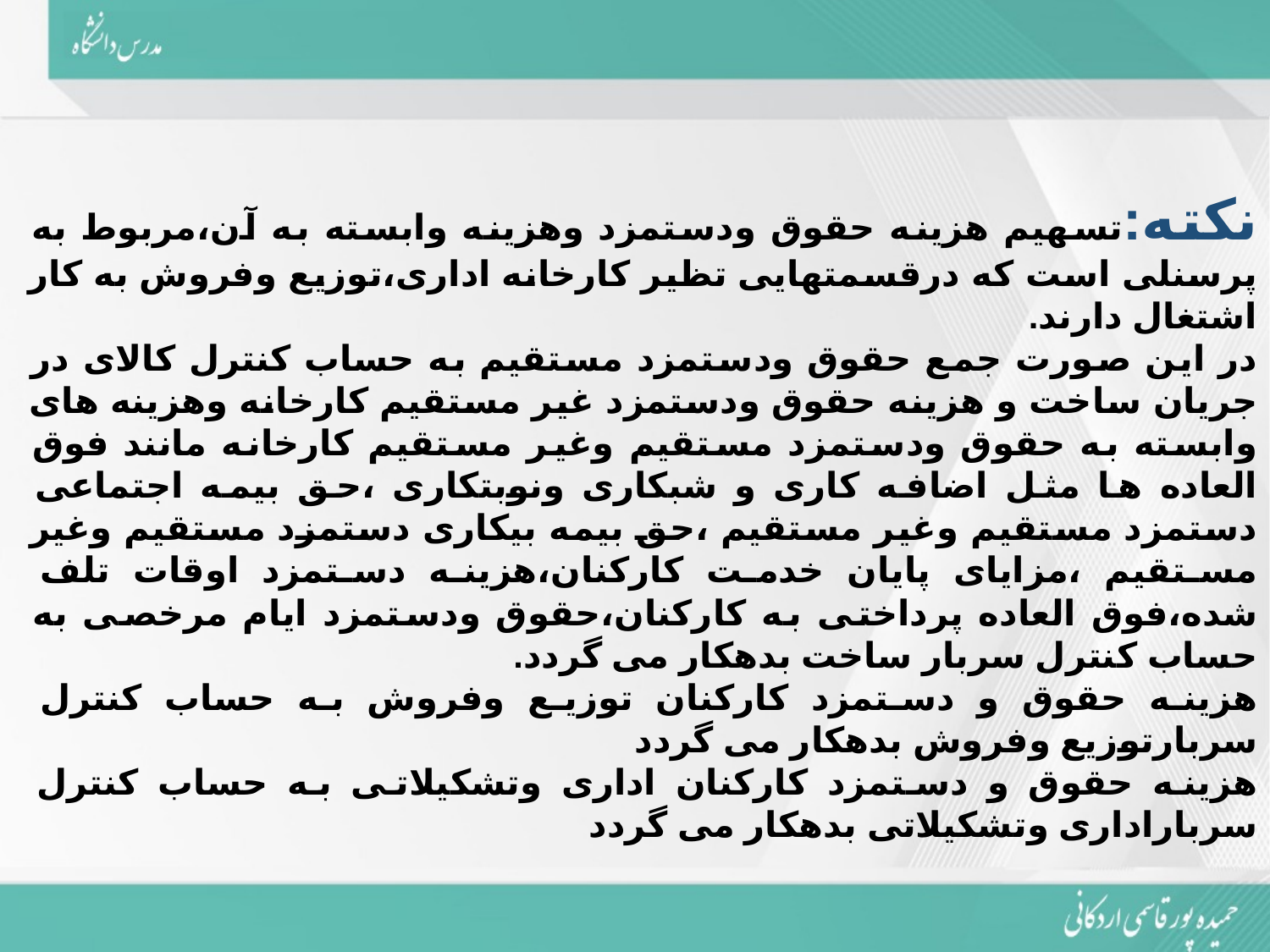

نکته:تسهیم هزینه حقوق ودستمزد وهزینه وابسته به آن،مربوط به پرسنلی است که درقسمتهایی تظیر کارخانه اداری،توزیع وفروش به کار اشتغال دارند.
در این صورت جمع حقوق ودستمزد مستقیم به حساب کنترل کالای در جریان ساخت و هزینه حقوق ودستمزد غیر مستقیم کارخانه وهزینه های وابسته به حقوق ودستمزد مستقیم وغیر مستقیم کارخانه مانند فوق العاده ها مثل اضافه کاری و شبکاری ونوبتکاری ،حق بیمه اجتماعی دستمزد مستقیم وغیر مستقیم ،حق بیمه بیکاری دستمزد مستقیم وغیر مستقیم ،مزایای پایان خدمت کارکنان،هزینه دستمزد اوقات تلف شده،فوق العاده پرداختی به کارکنان،حقوق ودستمزد ایام مرخصی به حساب کنترل سربار ساخت بدهکار می گردد.
هزینه حقوق و دستمزد کارکنان توزیع وفروش به حساب کنترل سربارتوزیع وفروش بدهکار می گردد
هزینه حقوق و دستمزد کارکنان اداری وتشکیلاتی به حساب کنترل سرباراداری وتشکیلاتی بدهکار می گردد